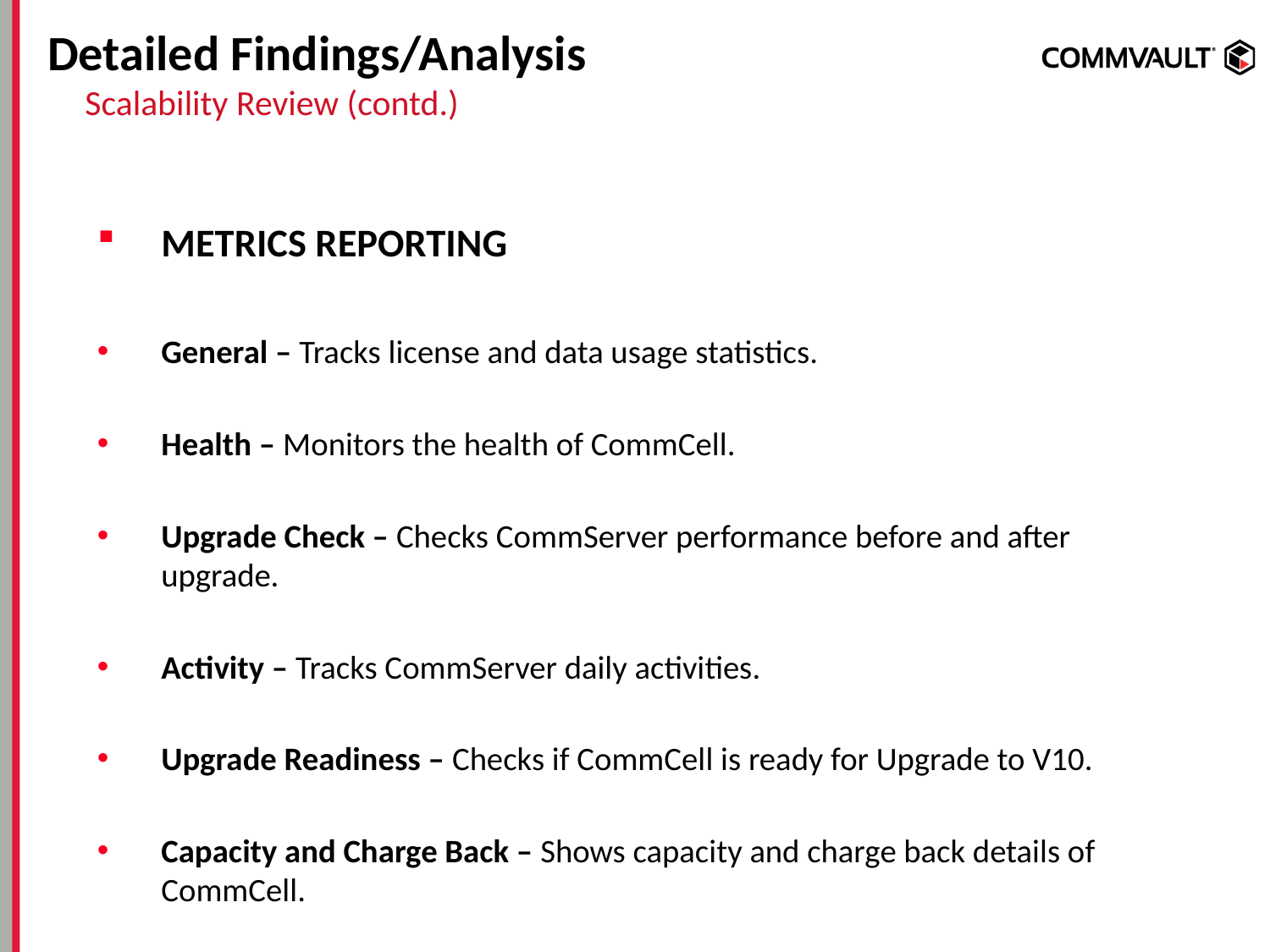

# Detailed Findings/Analysis
Scalability Review (contd.)
METRICS REPORTING

General – Tracks license and data usage statistics.

Health – Monitors the health of CommCell.

Upgrade Check – Checks CommServer performance before and after upgrade.

Activity – Tracks CommServer daily activities.

Upgrade Readiness – Checks if CommCell is ready for Upgrade to V10.

Capacity and Charge Back – Shows capacity and charge back details of CommCell.